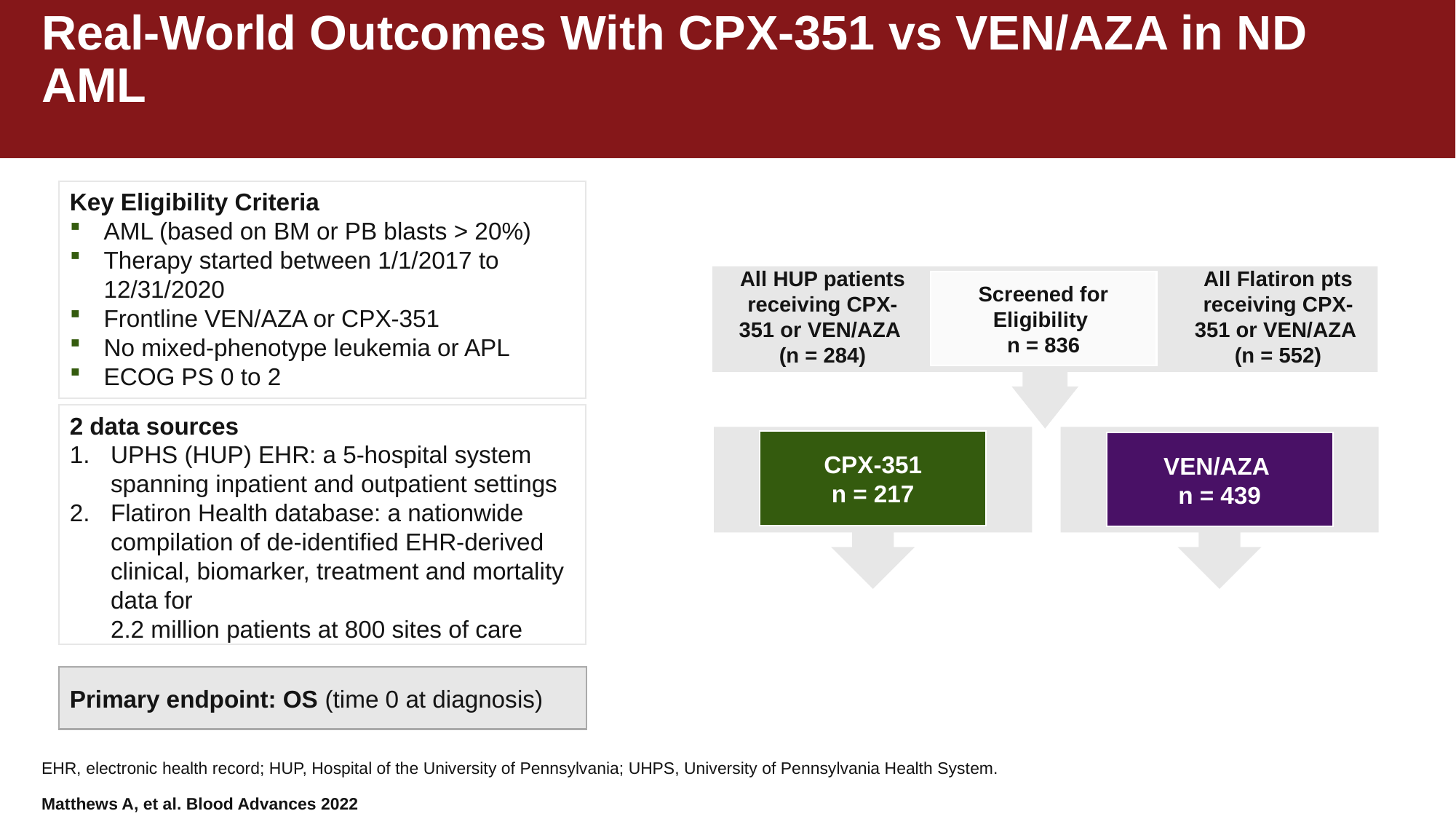

# Real-World Outcomes With CPX-351 vs VEN/AZA in ND AML
Key Eligibility Criteria
AML (based on BM or PB blasts > 20%)
Therapy started between 1/1/2017 to 12/31/2020
Frontline VEN/AZA or CPX-351
No mixed-phenotype leukemia or APL
ECOG PS 0 to 2
All HUP patients receiving CPX-351 or VEN/AZA
(n = 284)
All Flatiron pts receiving CPX-351 or VEN/AZA
(n = 552)

Screened for Eligibility
n = 836

CPX-351
n = 217
VEN/AZA
n = 439
2 data sources
UPHS (HUP) EHR: a 5-hospital system spanning inpatient and outpatient settings
Flatiron Health database: a nationwide compilation of de-identified EHR-derived clinical, biomarker, treatment and mortality data for
2.2 million patients at 800 sites of care
Primary endpoint: OS (time 0 at diagnosis)
EHR, electronic health record; HUP, Hospital of the University of Pennsylvania; UHPS, University of Pennsylvania Health System.
Matthews A, et al. Blood Advances 2022